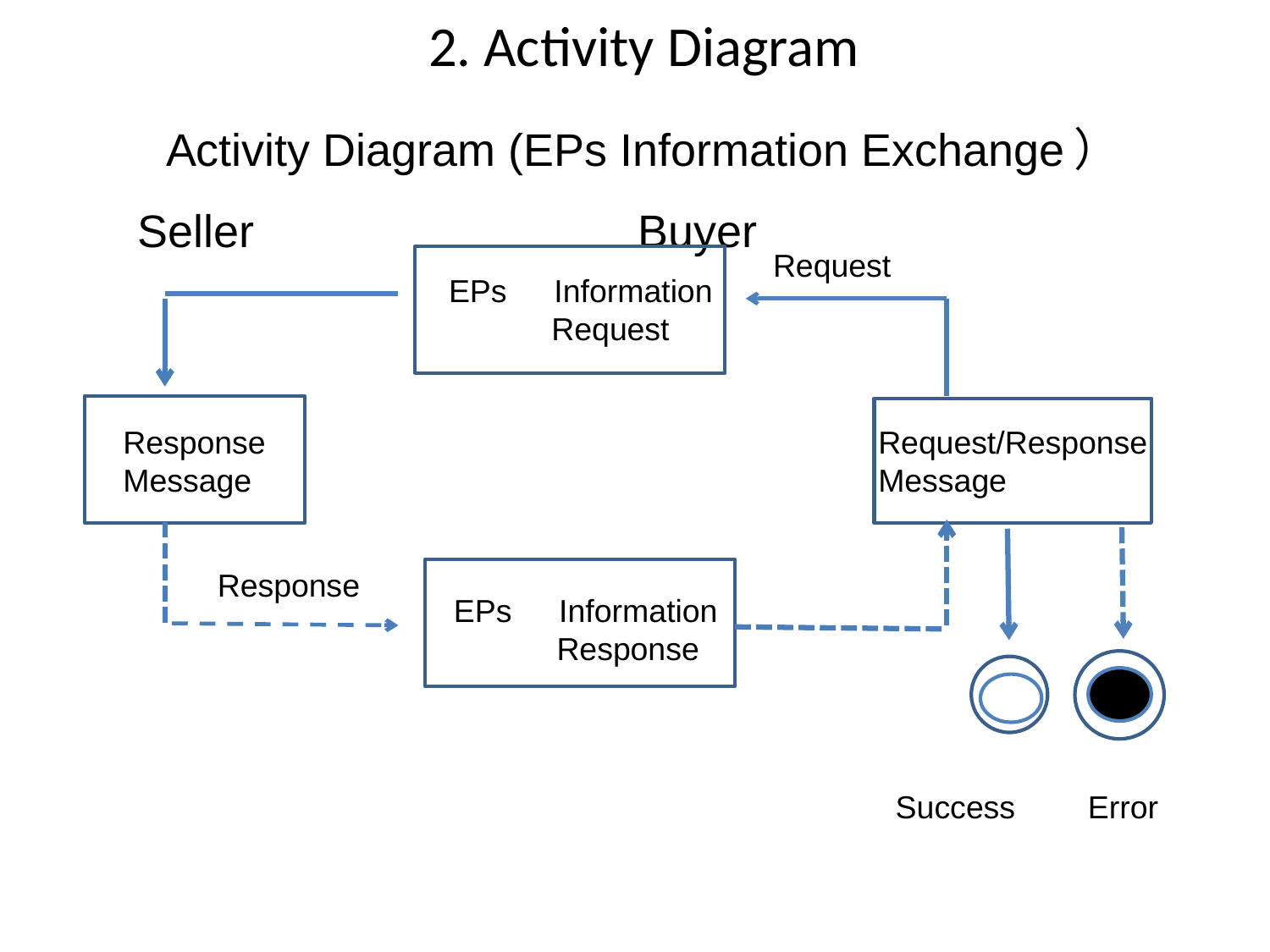

# 2. Activity Diagram
　Activity Diagram (EPs Information Exchange）
　Seller	　　　　　　　　　　Buyer

EPs Information

Request

EPs　Information
　　　Request

Response
Message
Request/Response
Message
Response

EPs　Information
　　　Response

Error
Success